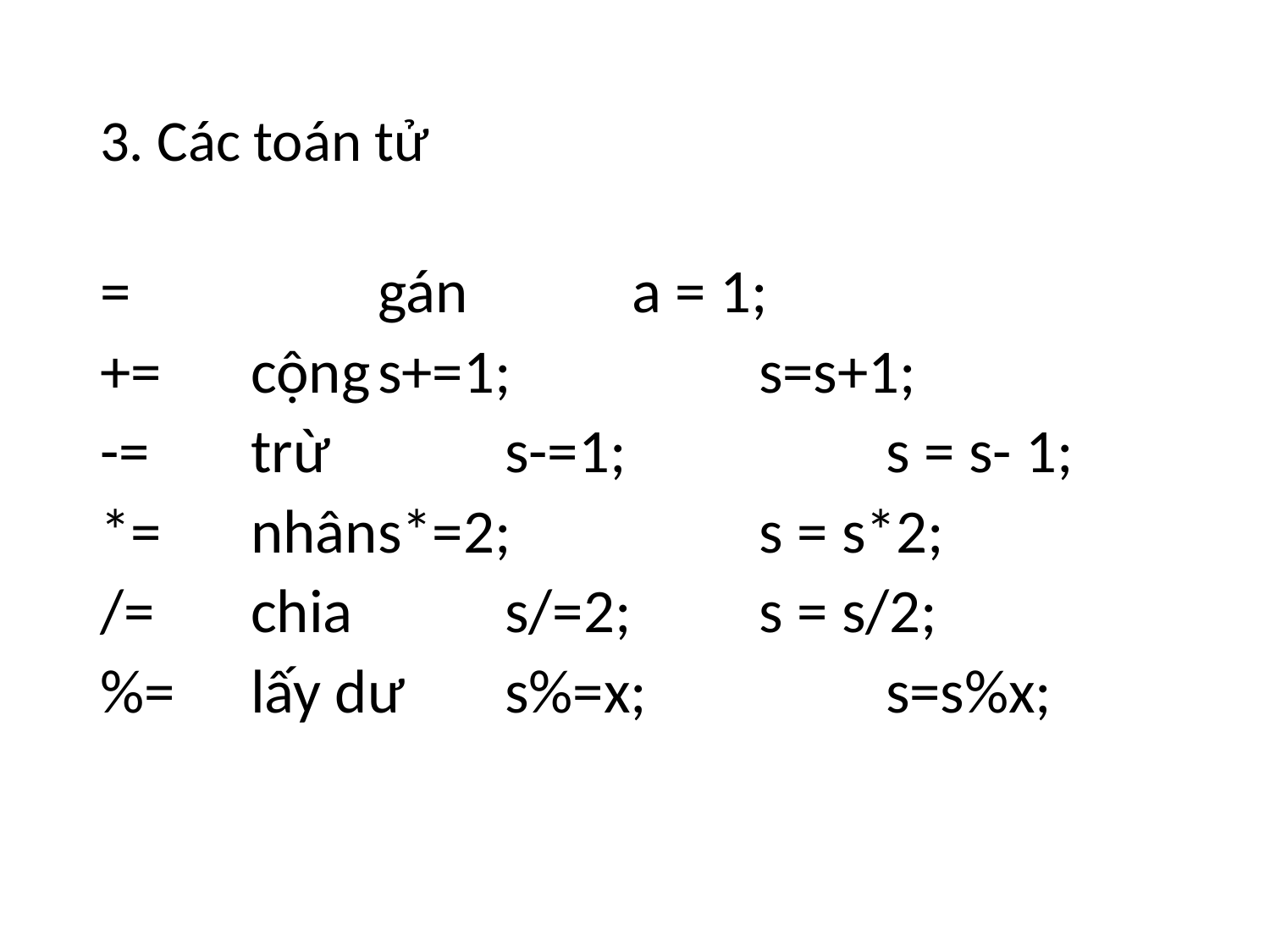

# 3. Các toán tử
=		gán		a = 1;
+=	cộng	s+=1;		s=s+1;
-=	trừ		s-=1;			s = s- 1;
*=	nhân	s*=2;		s = s*2;
/= 	chia		s/=2;		s = s/2;
%=	lấy dư	s%=x;		s=s%x;